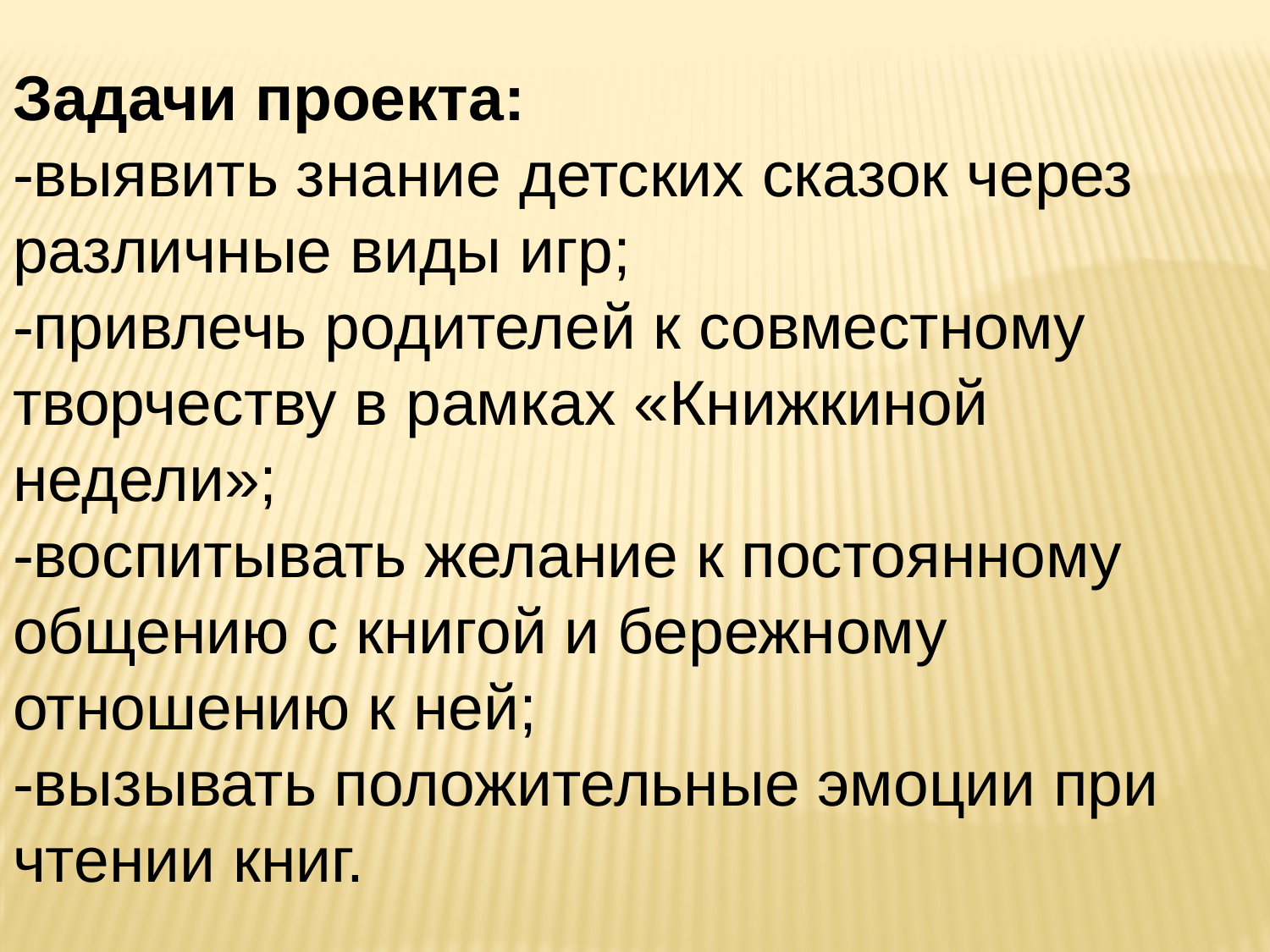

Задачи проекта:
-выявить знание детских сказок через различные виды игр;
-привлечь родителей к совместному творчеству в рамках «Книжкиной недели»;
-воспитывать желание к постоянному общению с книгой и бережному отношению к ней;
-вызывать положительные эмоции при чтении книг.